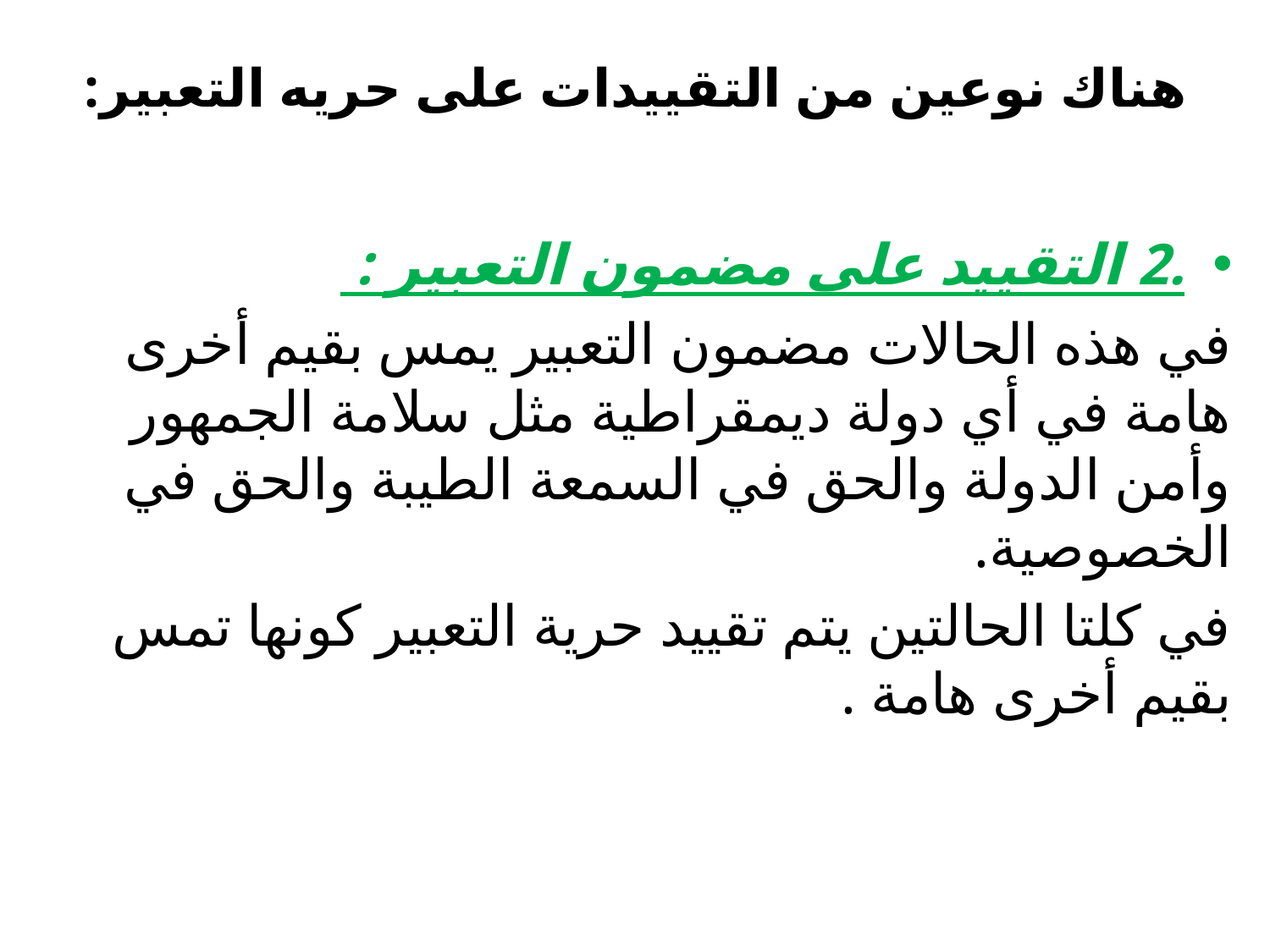

# هناك نوعين من التقييدات على حريه التعبير:
.2 التقييد على مضمون التعبير :
في هذه الحالات مضمون التعبير يمس بقيم أخرى هامة في أي دولة ديمقراطية مثل سلامة الجمهور وأمن الدولة والحق في السمعة الطيبة والحق في الخصوصية.
في كلتا الحالتين يتم تقييد حرية التعبير كونها تمس بقيم أخرى هامة .